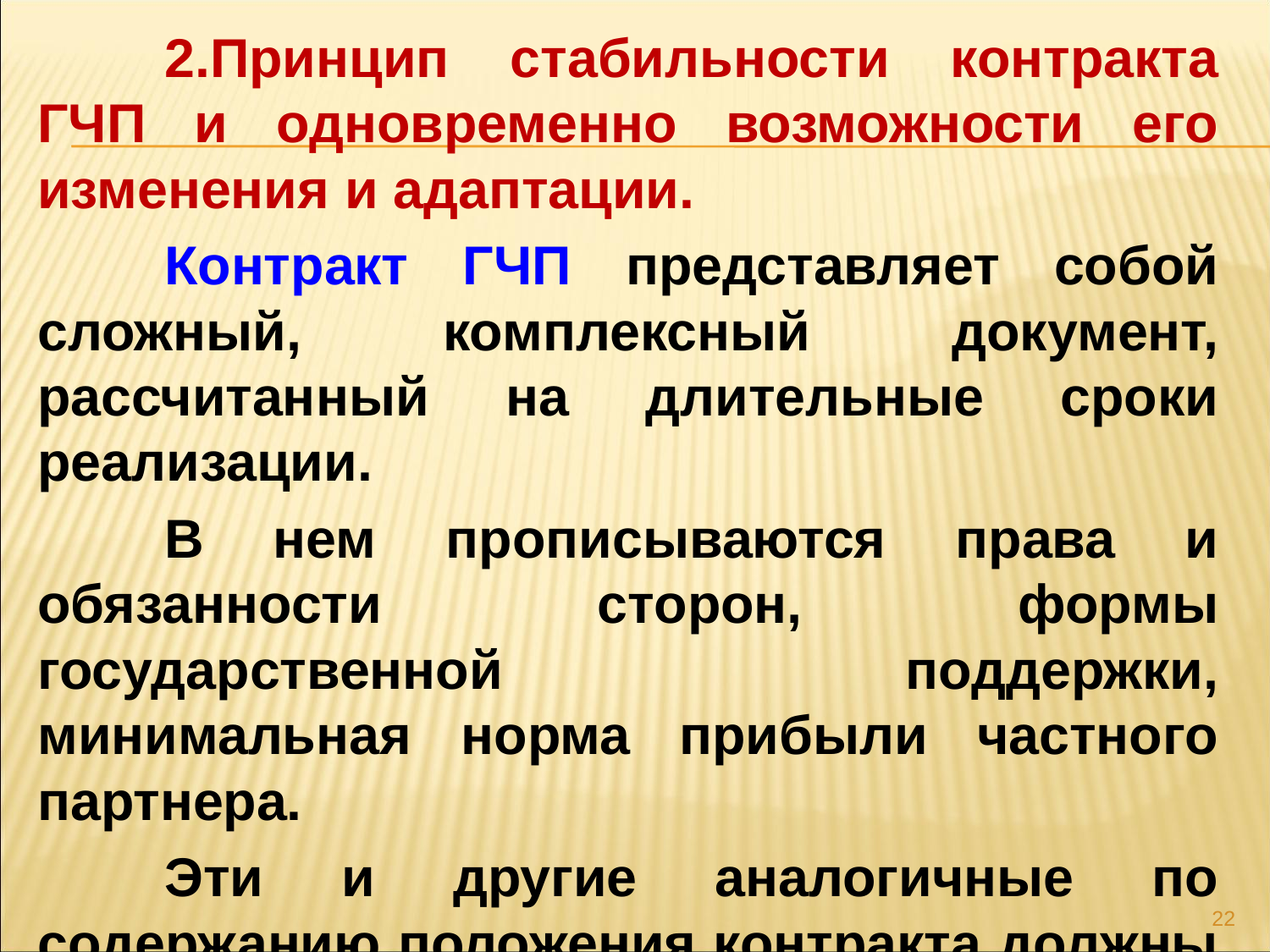

2.Принцип стабильности контракта ГЧП и одновременно возможности его изменения и адаптации.
	Контракт ГЧП представляет собой сложный, комплексный документ, рассчитанный на длительные сроки реализации.
	В нем прописываются права и обязанности сторон, формы государственной поддержки, минимальная норма прибыли частного партнера.
	Эти и другие аналогичные по содержанию положения контракта должны быть стабильны в течение всего времени его исполнения.
22